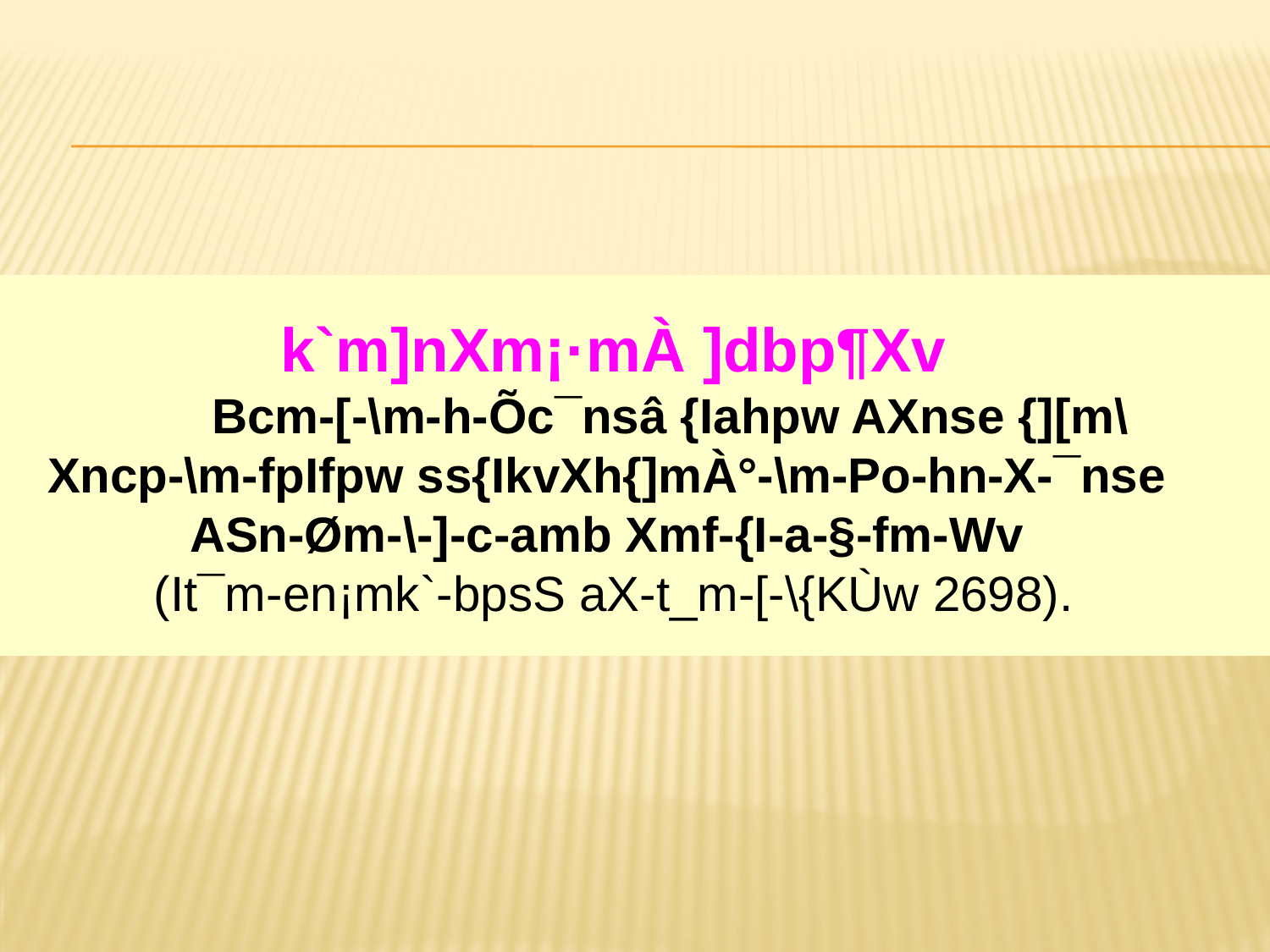

k`m]nXm¡·mÀ ]dbp¶Xv
 	Bcm-[-\m-h-Õc¯nsâ {Iahpw AXnse {][m\
Xncp-\m-fpIfpw ss{IkvXh{]mÀ°-\m-Po-hn-X-¯nse
ASn-Øm-\-]-c-amb Xmf-{I-a-§-fm-Wv
(It¯m-en¡mk`-bpsS aX-t_m-[-\{KÙw 2698).